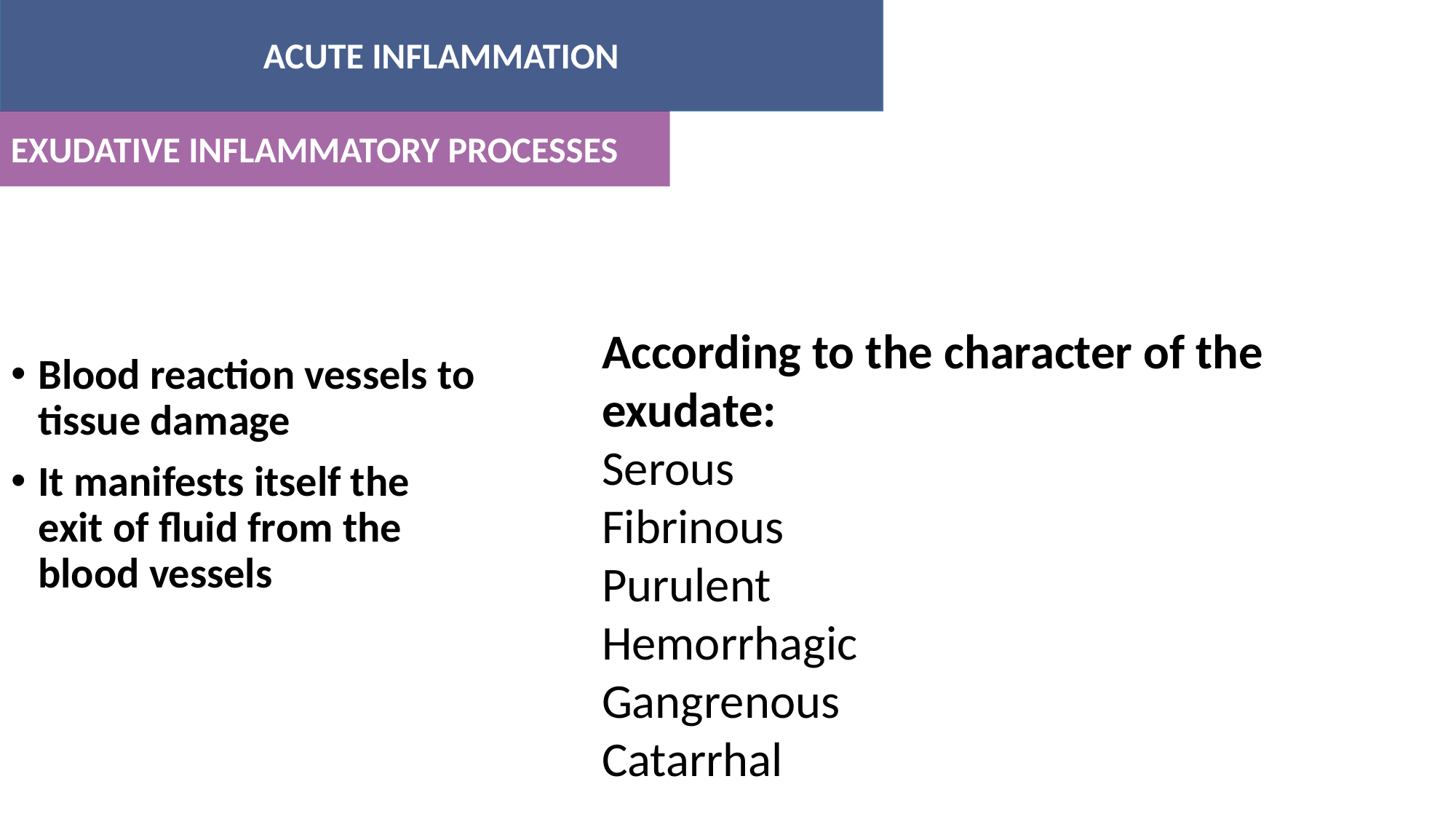

ACUTE INFLAMMATION
#
EXUDATIVE INFLAMMATORY PROCESSES
According to the character of the exudate:
Serous
Fibrinous
Purulent
Hemorrhagic
Gangrenous
Catarrhal
Blood reaction vessels to tissue damage
It manifests itself the exit of fluid from the blood vessels